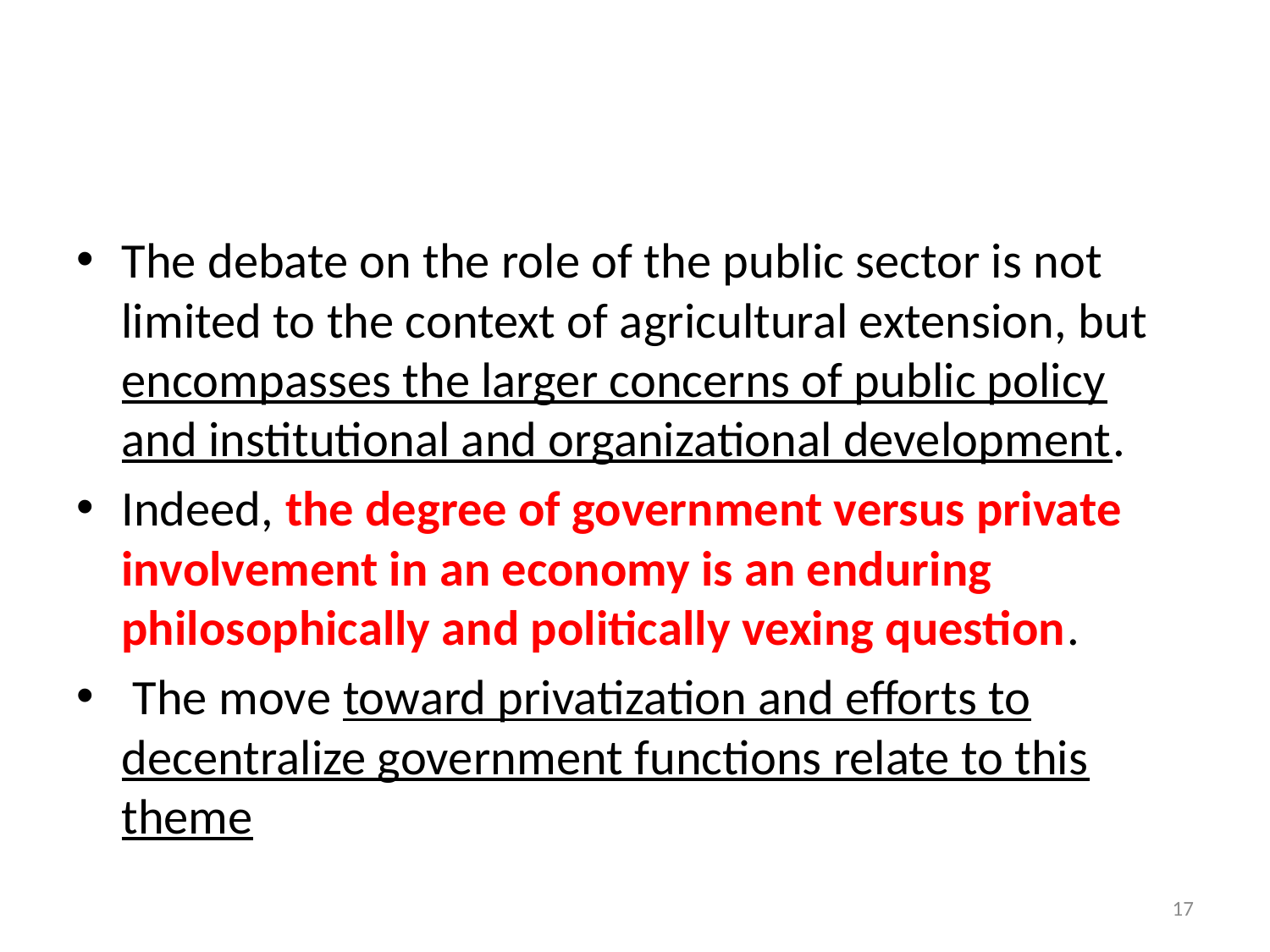

#
The debate on the role of the public sector is not limited to the context of agricultural extension, but encompasses the larger concerns of public policy and institutional and organizational development.
Indeed, the degree of government versus private involvement in an economy is an enduring philosophically and politically vexing question.
 The move toward privatization and efforts to decentralize government functions relate to this theme
17